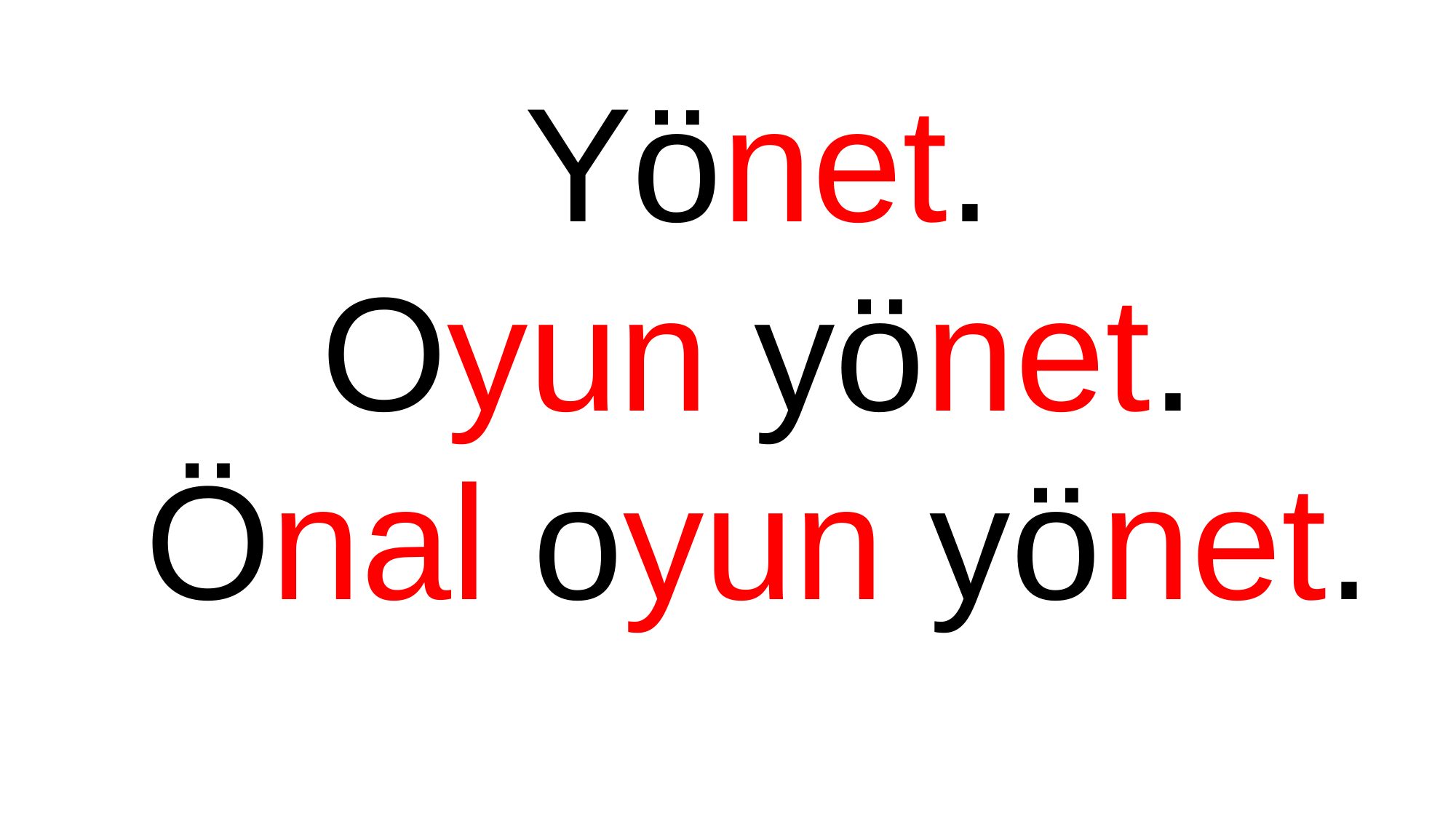

#
Yönet.
Oyun yönet.
Önal oyun yönet.